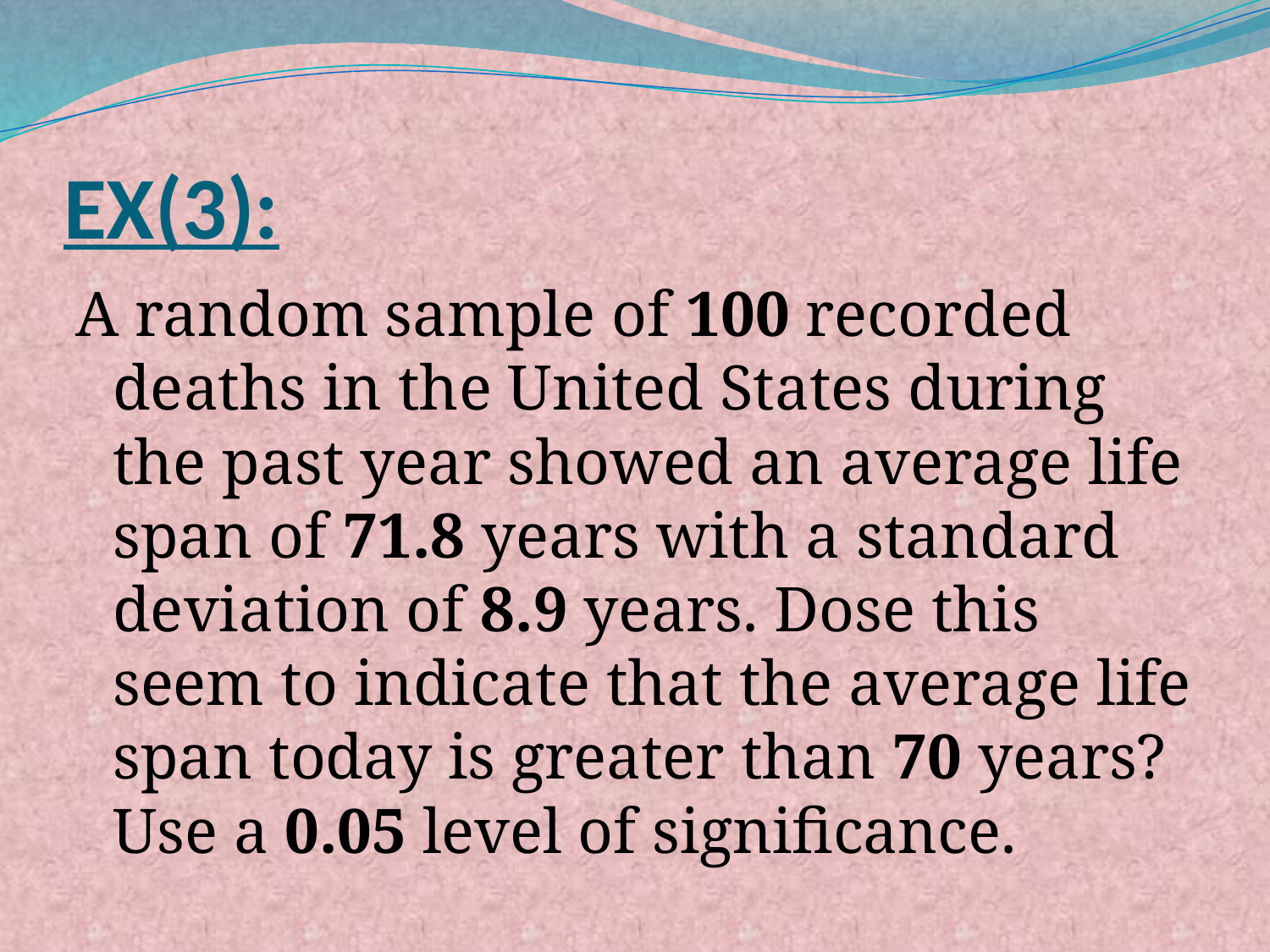

# EX(3):
A random sample of 100 recorded deaths in the United States during the past year showed an average life span of 71.8 years with a standard deviation of 8.9 years. Dose this seem to indicate that the average life span today is greater than 70 years? Use a 0.05 level of significance.